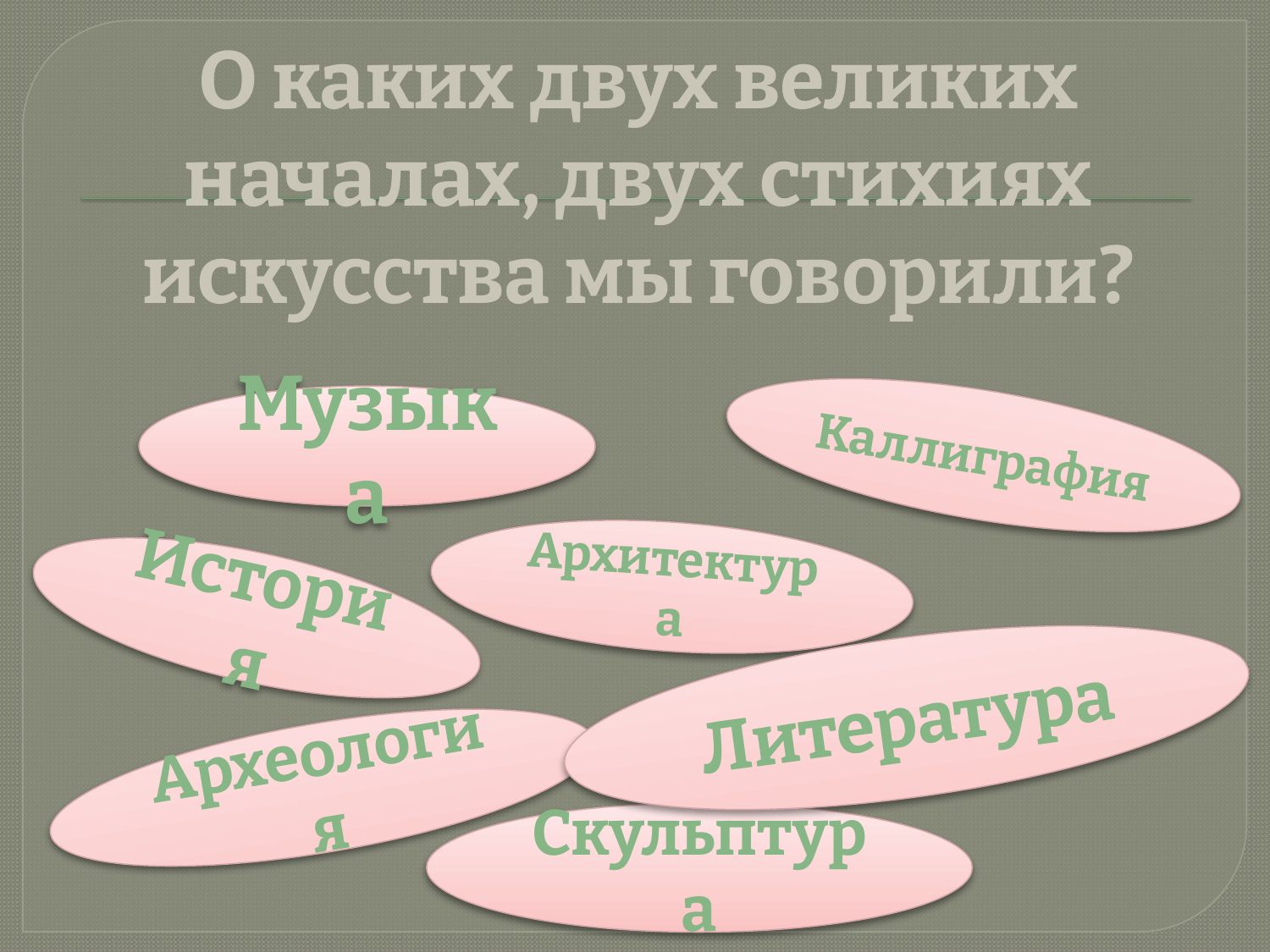

# О каких двух великих началах, двух стихиях искусства мы говорили?
Музыка
Каллиграфия
Архитектура
История
Литература
Археология
Скульптура